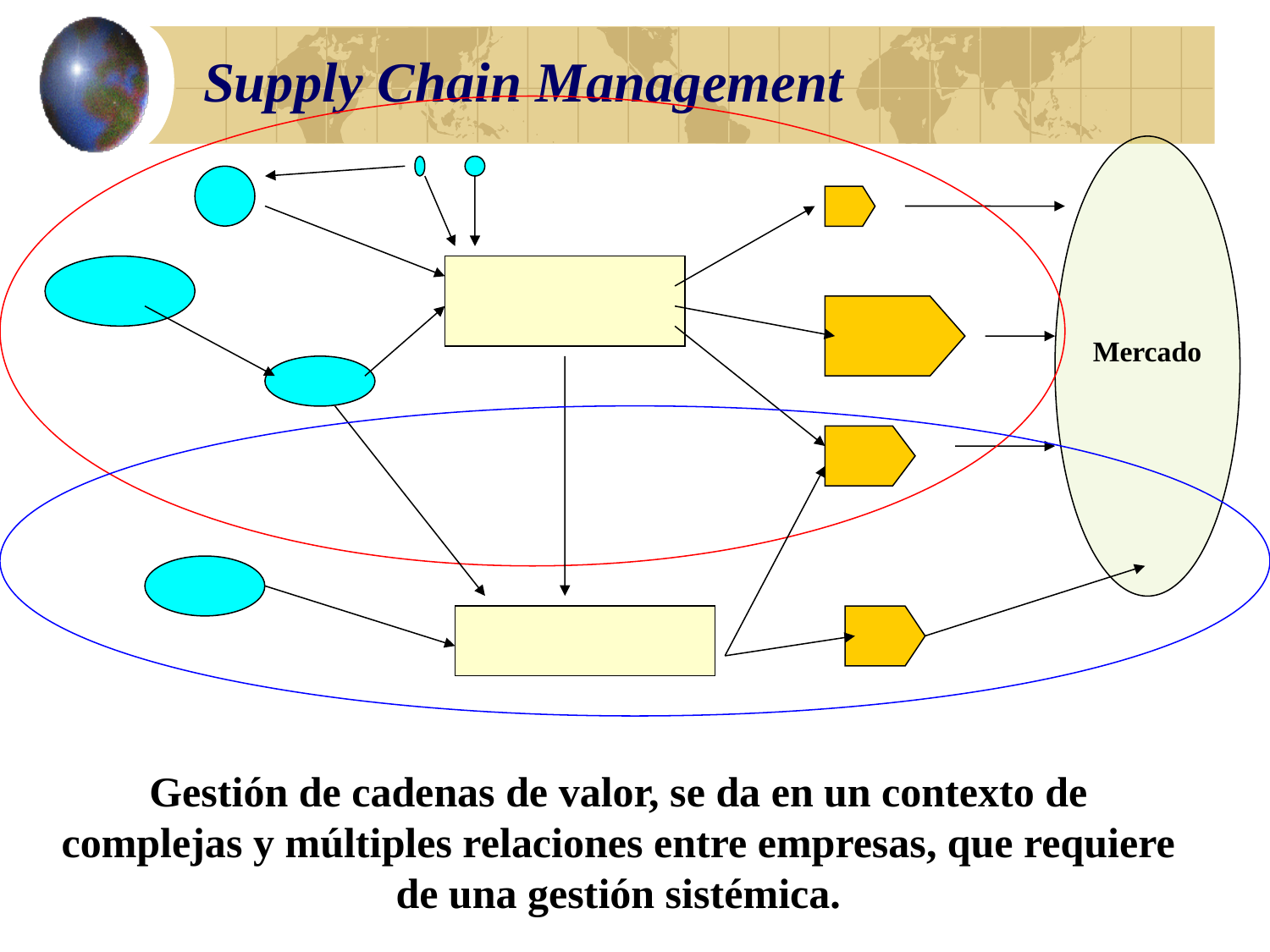

# Supply Chain Management

Mercado

Gestión de cadenas de valor, se da en un contexto de complejas y múltiples relaciones entre empresas, que requiere de una gestión sistémica.